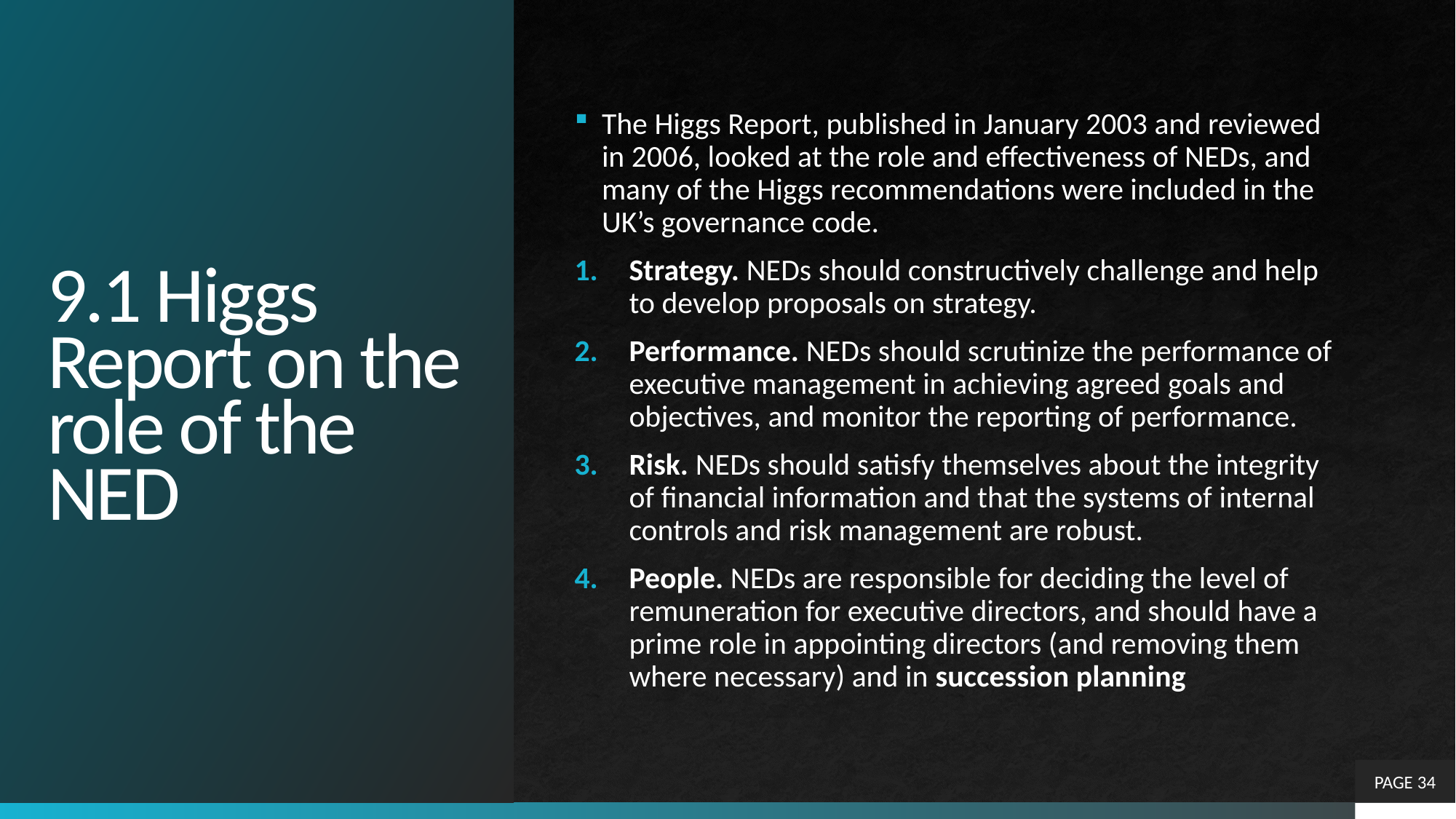

# 9.1 Higgs Report on the role of the NED
The Higgs Report, published in January 2003 and reviewed in 2006, looked at the role and effectiveness of NEDs, and many of the Higgs recommendations were included in the UK’s governance code.
Strategy. NEDs should constructively challenge and help to develop proposals on strategy.
Performance. NEDs should scrutinize the performance of executive management in achieving agreed goals and objectives, and monitor the reporting of performance.
Risk. NEDs should satisfy themselves about the integrity of ﬁnancial information and that the systems of internal controls and risk management are robust.
People. NEDs are responsible for deciding the level of remuneration for executive directors, and should have a prime role in appointing directors (and removing them where necessary) and in succession planning
PAGE 34